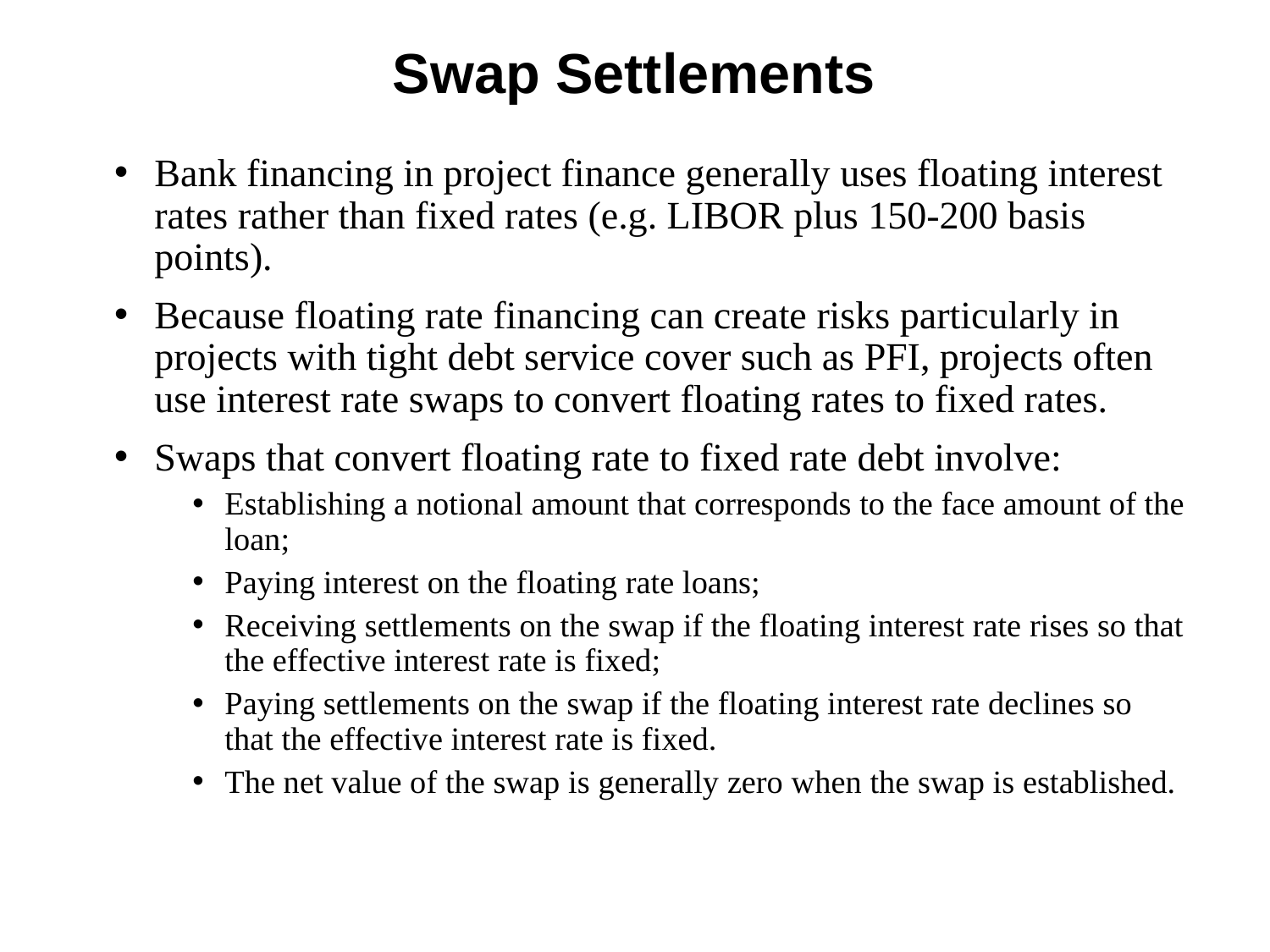

# Swap Settlements
Bank financing in project finance generally uses floating interest rates rather than fixed rates (e.g. LIBOR plus 150-200 basis points).
Because floating rate financing can create risks particularly in projects with tight debt service cover such as PFI, projects often use interest rate swaps to convert floating rates to fixed rates.
Swaps that convert floating rate to fixed rate debt involve:
Establishing a notional amount that corresponds to the face amount of the loan;
Paying interest on the floating rate loans;
Receiving settlements on the swap if the floating interest rate rises so that the effective interest rate is fixed;
Paying settlements on the swap if the floating interest rate declines so that the effective interest rate is fixed.
The net value of the swap is generally zero when the swap is established.